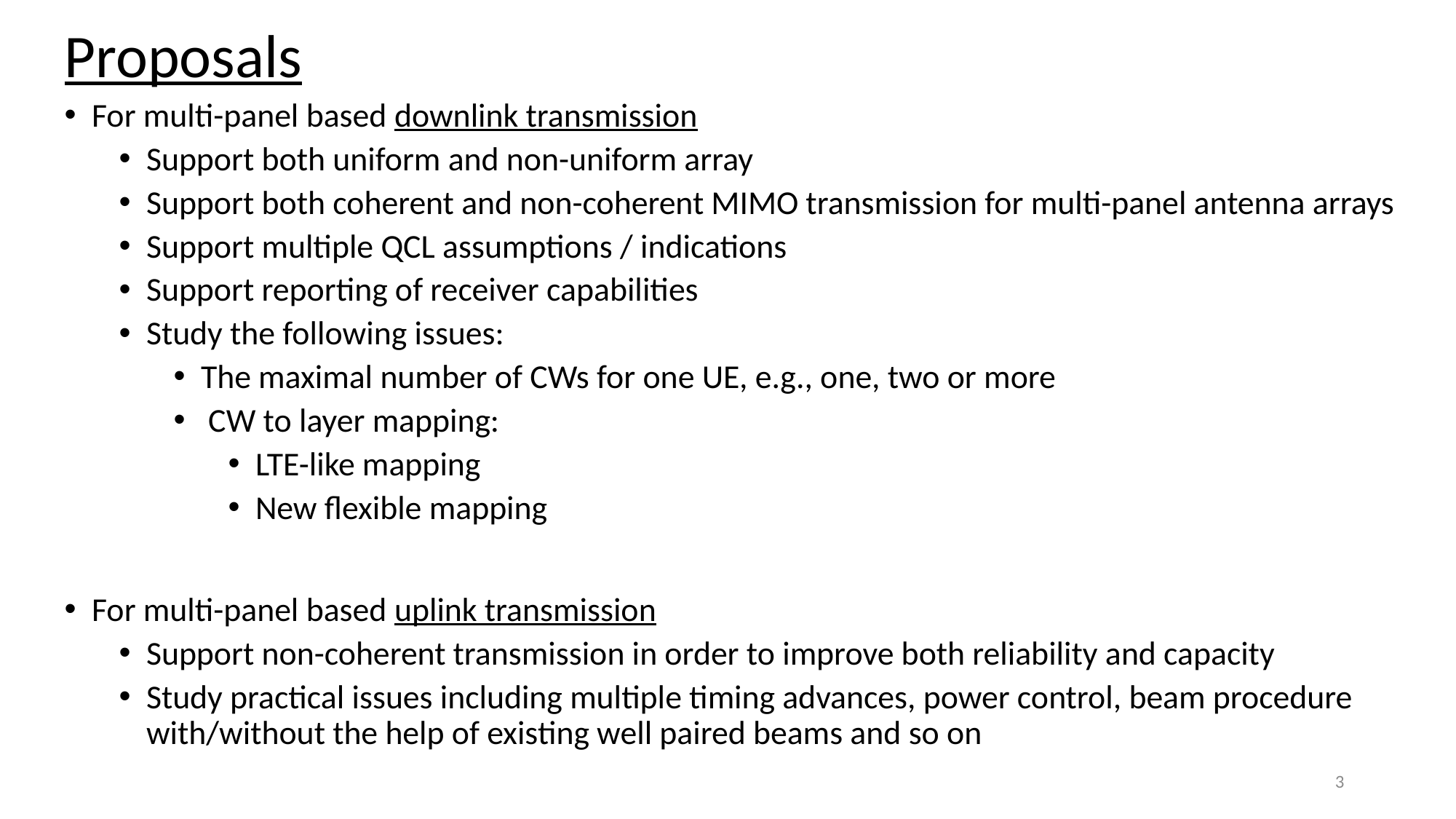

# Proposals
For multi-panel based downlink transmission
Support both uniform and non-uniform array
Support both coherent and non-coherent MIMO transmission for multi-panel antenna arrays
Support multiple QCL assumptions / indications
Support reporting of receiver capabilities
Study the following issues:
The maximal number of CWs for one UE, e.g., one, two or more
 CW to layer mapping:
LTE-like mapping
New flexible mapping

For multi-panel based uplink transmission
Support non-coherent transmission in order to improve both reliability and capacity
Study practical issues including multiple timing advances, power control, beam procedure with/without the help of existing well paired beams and so on
3